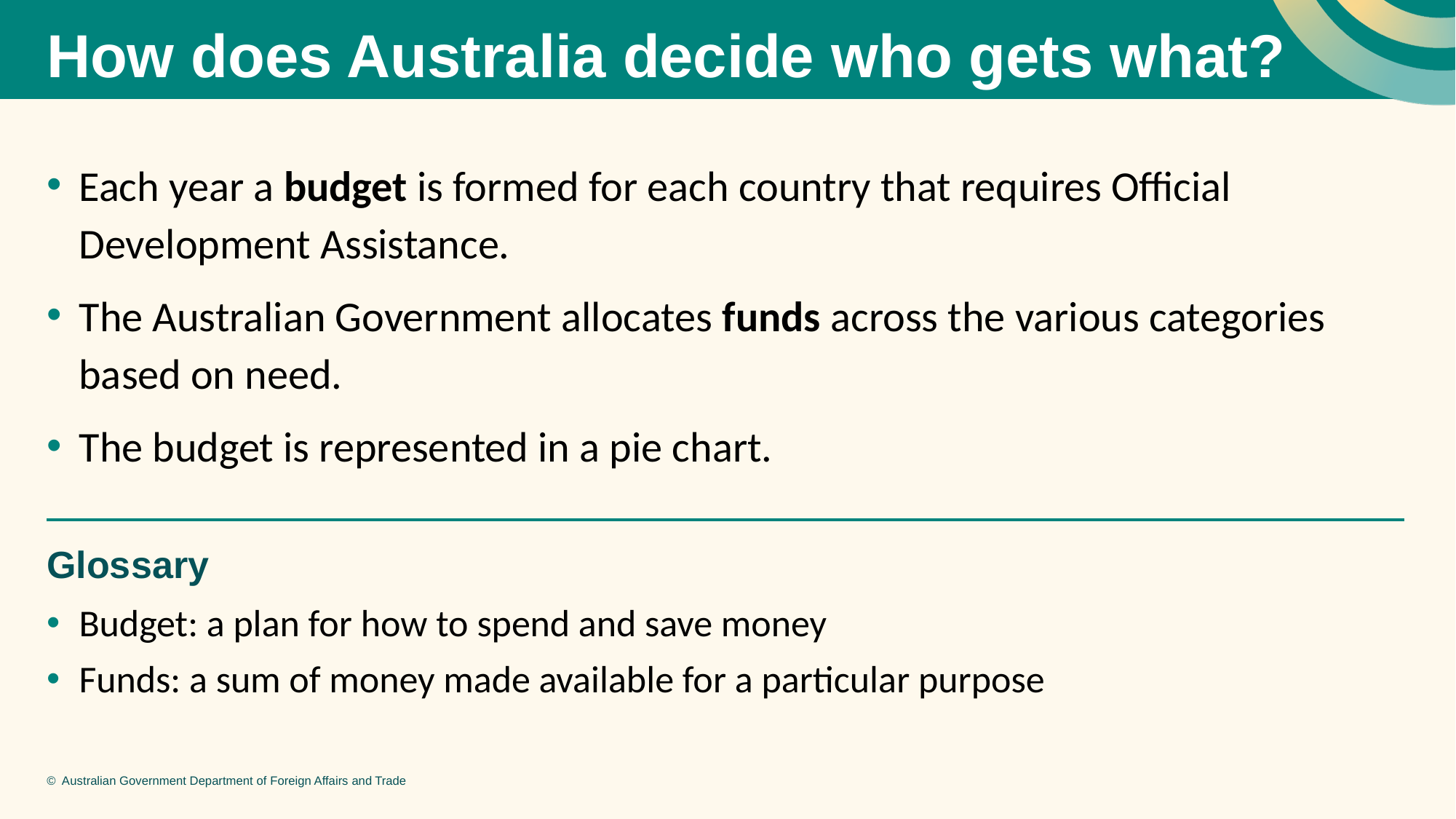

# How does Australia decide who gets what?
Each year a budget is formed for each country that requires Official Development Assistance.
The Australian Government allocates funds across the various categories based on need.
The budget is represented in a pie chart.
Glossary
Budget: a plan for how to spend and save money
Funds: a sum of money made available for a particular purpose